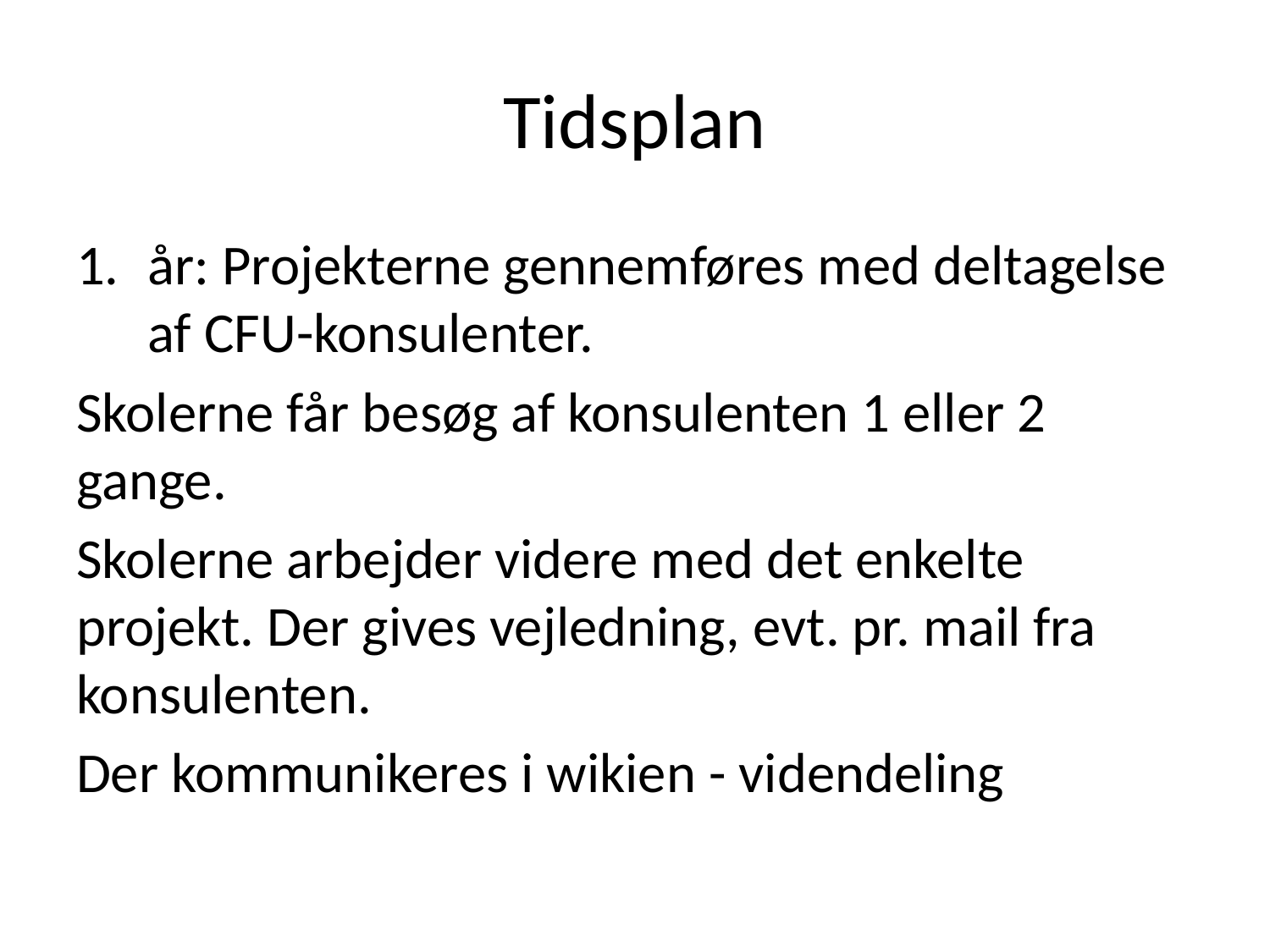

# Tidsplan
år: Projekterne gennemføres med deltagelse af CFU-konsulenter.
Skolerne får besøg af konsulenten 1 eller 2 gange.
Skolerne arbejder videre med det enkelte projekt. Der gives vejledning, evt. pr. mail fra konsulenten.
Der kommunikeres i wikien - videndeling